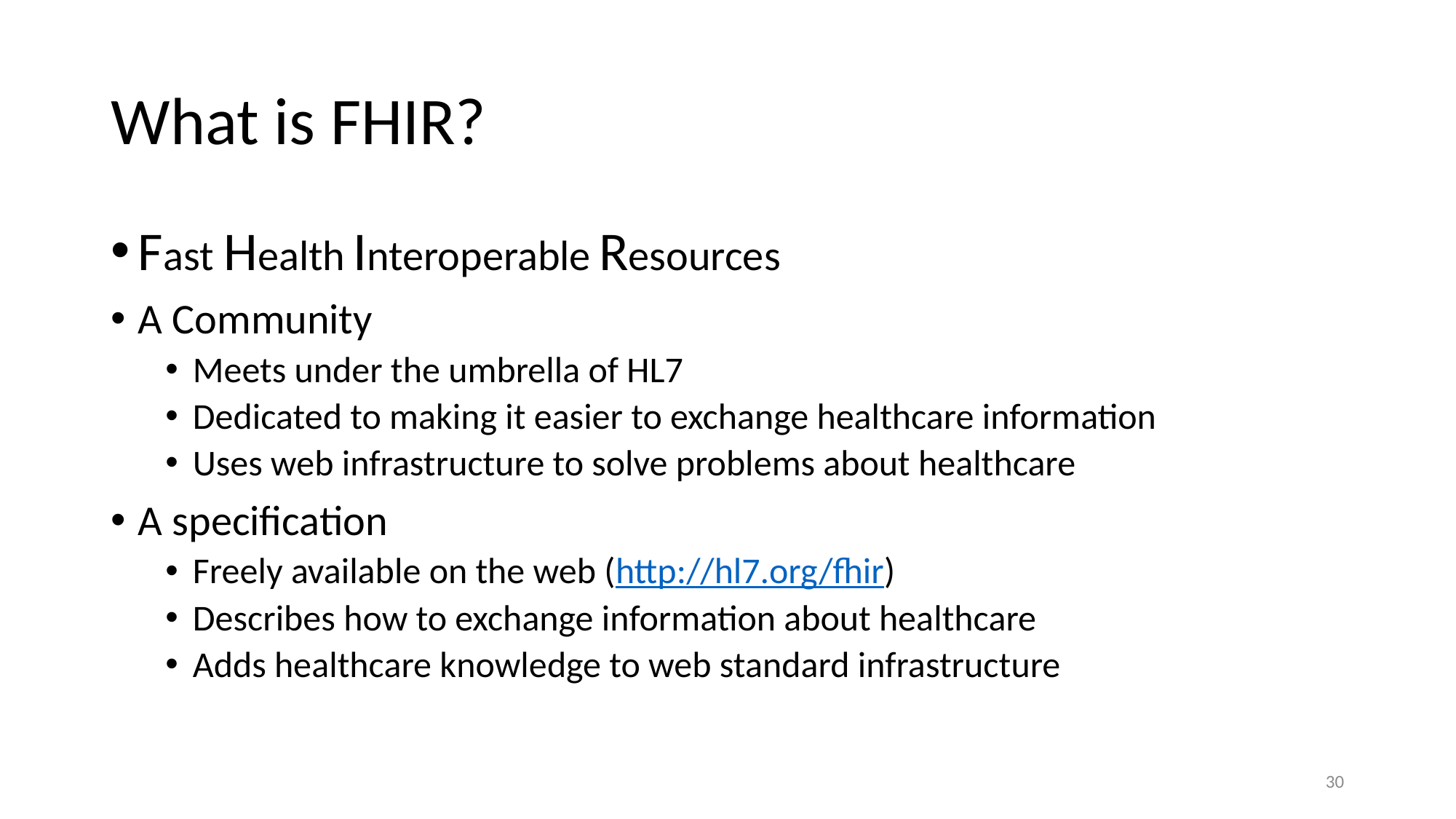

30
# What is FHIR?
Fast Health Interoperable Resources
A Community
Meets under the umbrella of HL7
Dedicated to making it easier to exchange healthcare information
Uses web infrastructure to solve problems about healthcare
A specification
Freely available on the web (http://hl7.org/fhir)
Describes how to exchange information about healthcare
Adds healthcare knowledge to web standard infrastructure